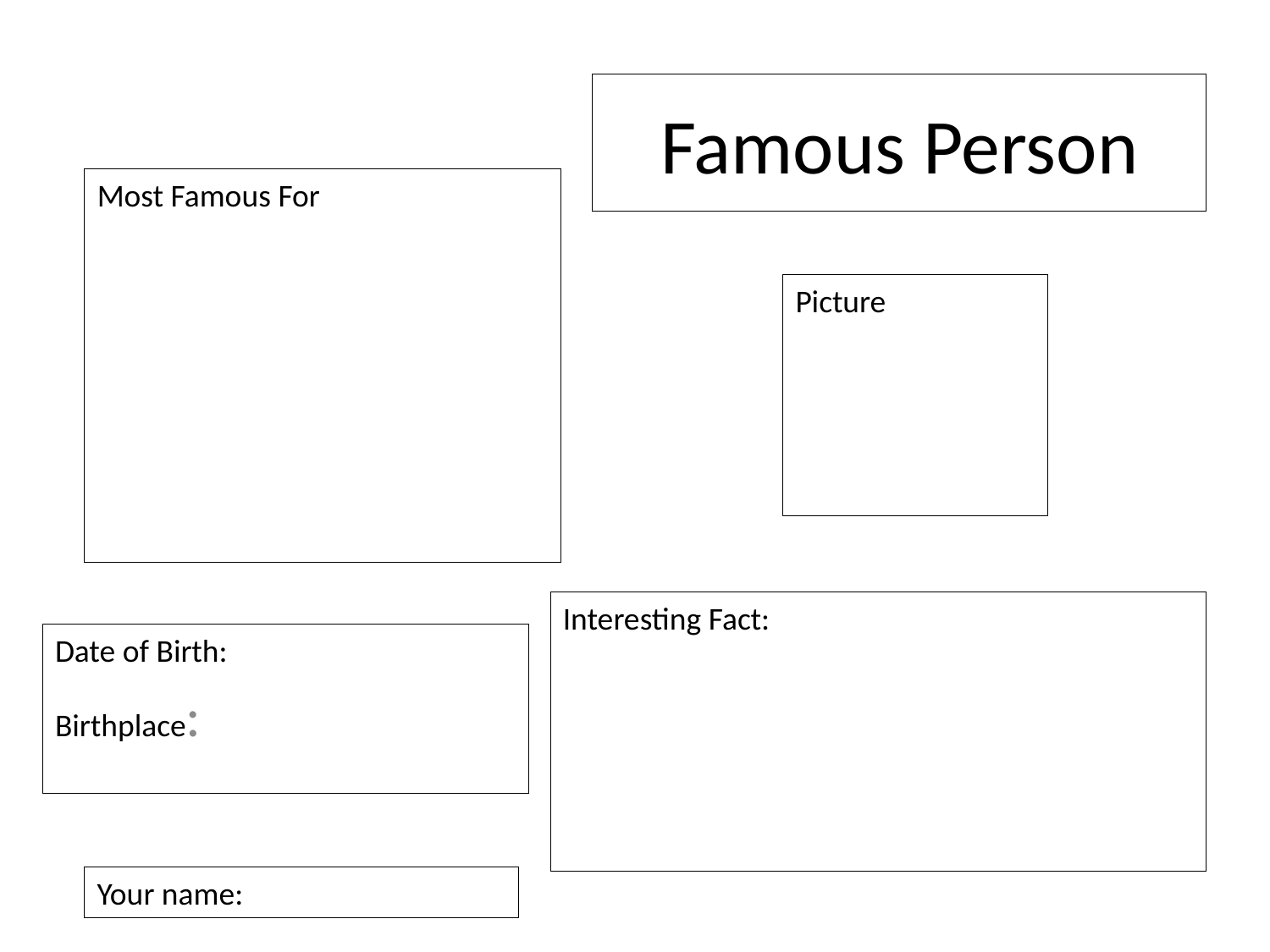

# Famous Person
Most Famous For

Picture

Interesting Fact:

Date of Birth:
Birthplace:

Your name: